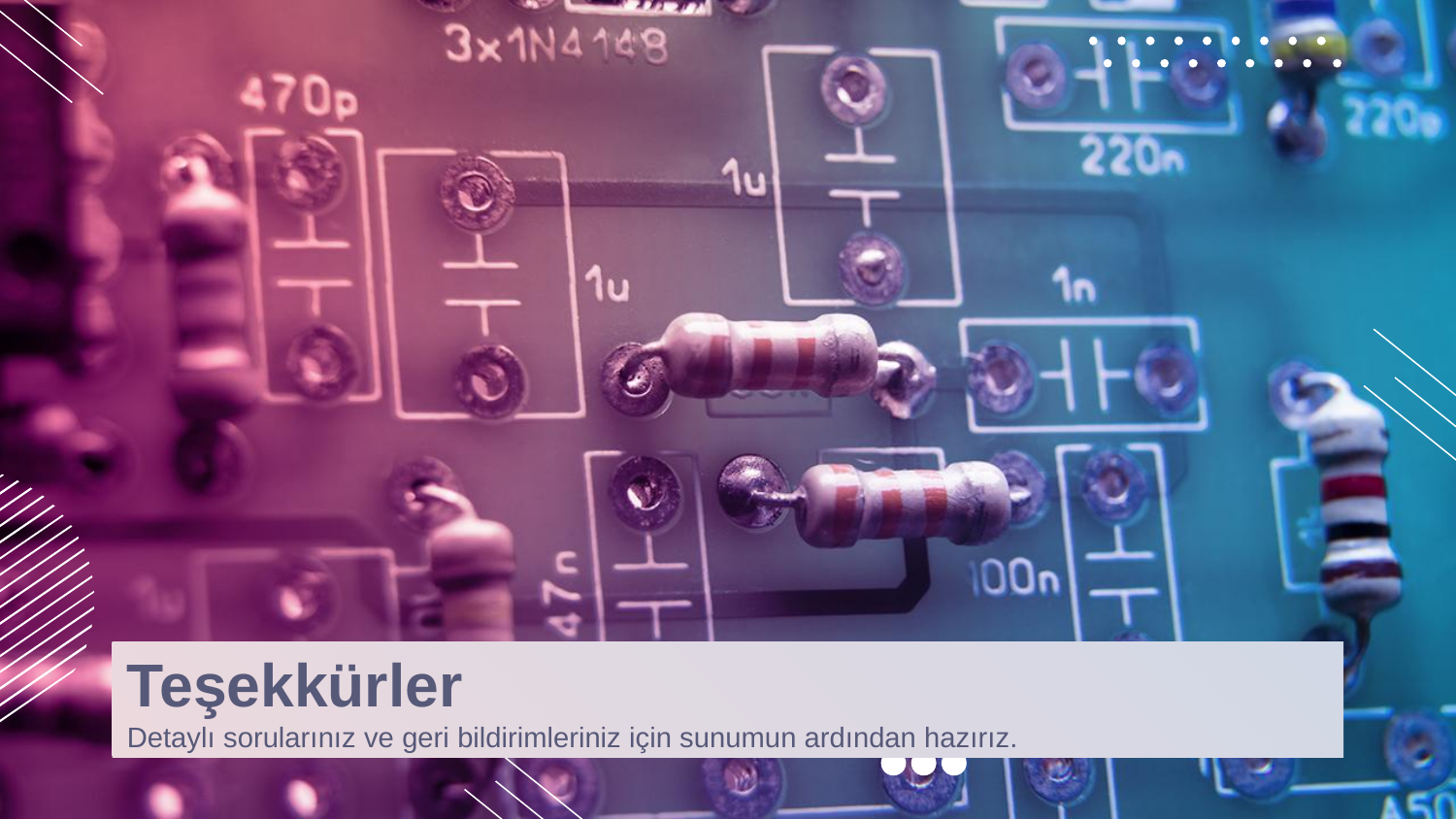

# Teşekkürler Detaylı sorularınız ve geri bildirimleriniz için sunumun ardından hazırız.